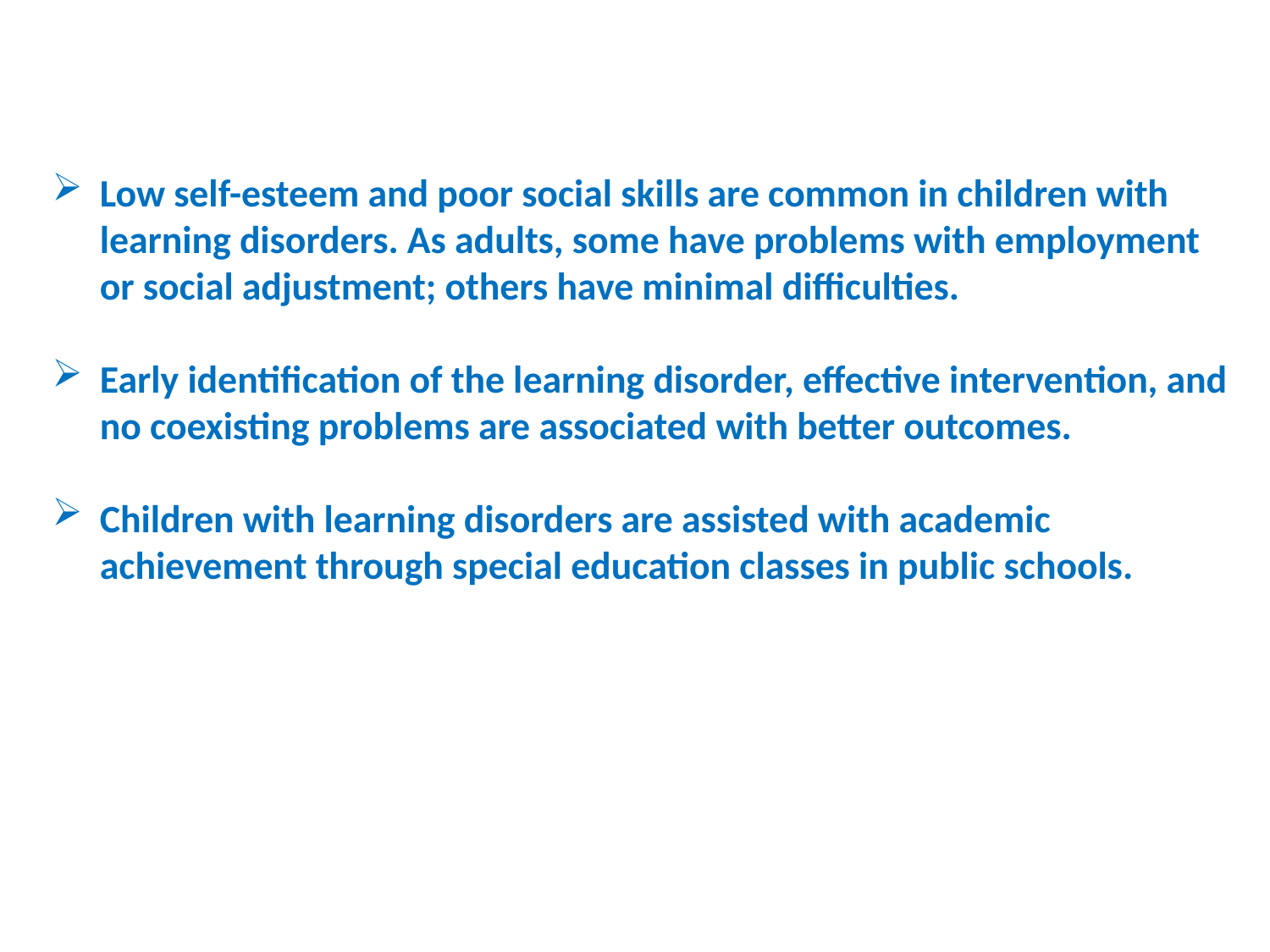

Low self-esteem and poor social skills are common in children with learning disorders. As adults, some have problems with employment or social adjustment; others have minimal difficulties.

Early identification of the learning disorder, effective intervention, and no coexisting problems are associated with better outcomes.

Children with learning disorders are assisted with academic achievement through special education classes in public schools.